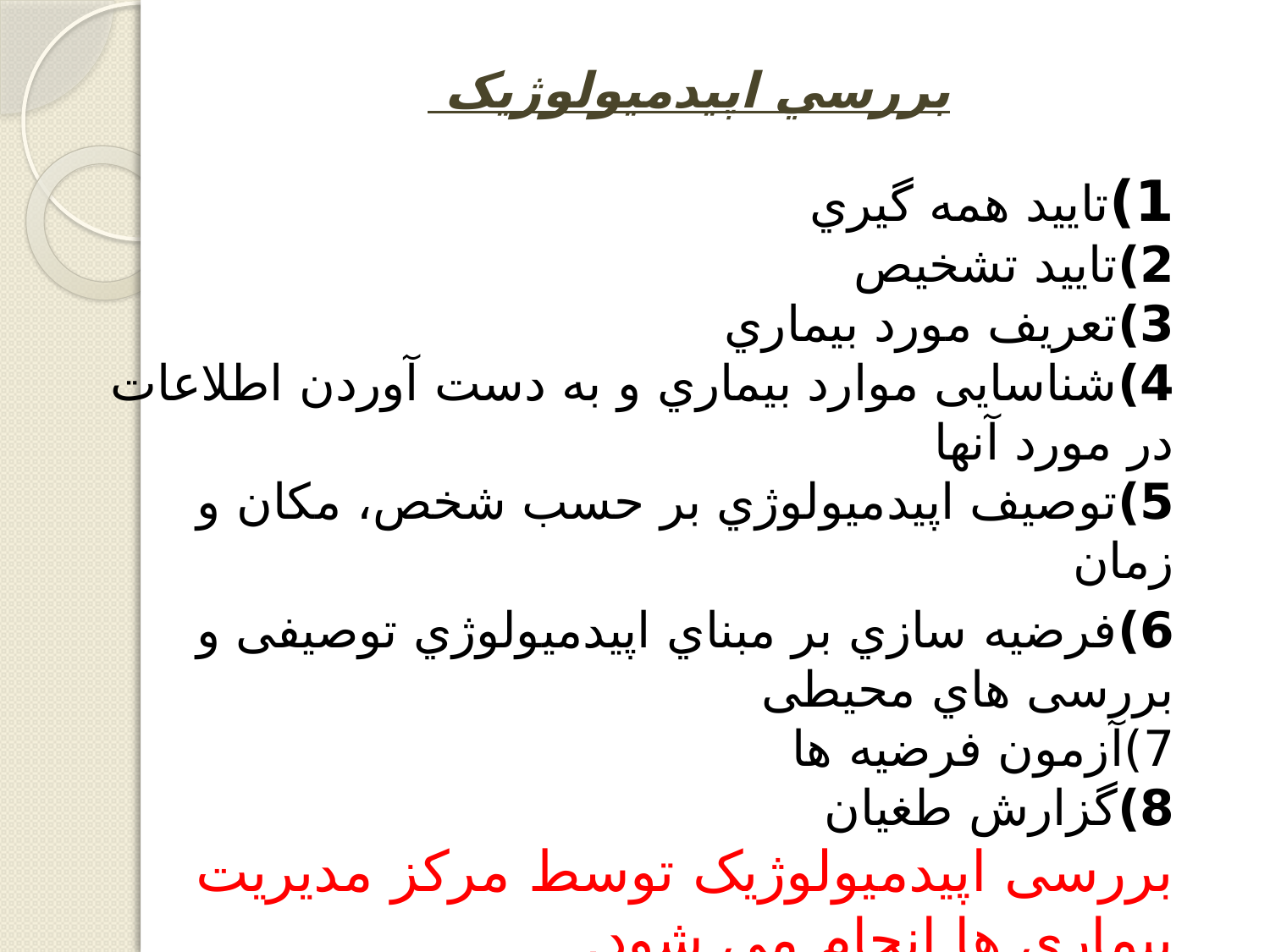

# بررسي اپيدميولوژيک
1)تایید همه گیري
2)تایید تشخیص
3)تعریف مورد بیماري
4)شناسایی موارد بیماري و به دست آوردن اطلاعات در مورد آنها
5)توصیف اپیدمیولوژي بر حسب شخص، مکان و زمان
6)فرضیه سازي بر مبناي اپیدمیولوژي توصیفی و بررسی هاي محیطی
7)آزمون فرضیه ها
8)گزارش طغیان
بررسی اپیدمیولوژیک توسط مرکز مدیریت بیماری ها انجام می شود.